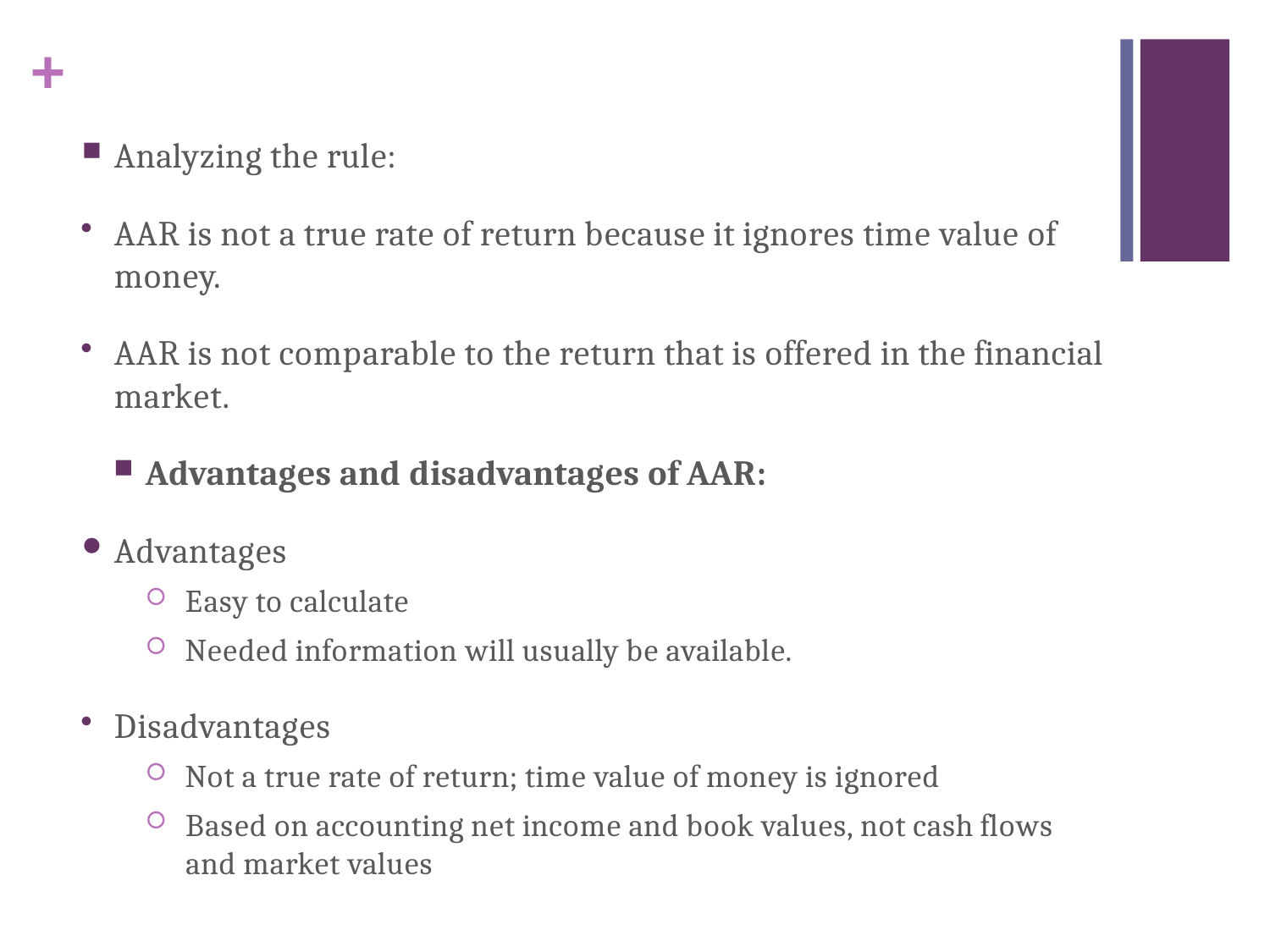

Analyzing the rule:
AAR is not a true rate of return because it ignores time value of money.
AAR is not comparable to the return that is offered in the financial market.
Advantages and disadvantages of AAR:
Advantages
Easy to calculate
Needed information will usually be available.
Disadvantages
Not a true rate of return; time value of money is ignored
Based on accounting net income and book values, not cash flows and market values